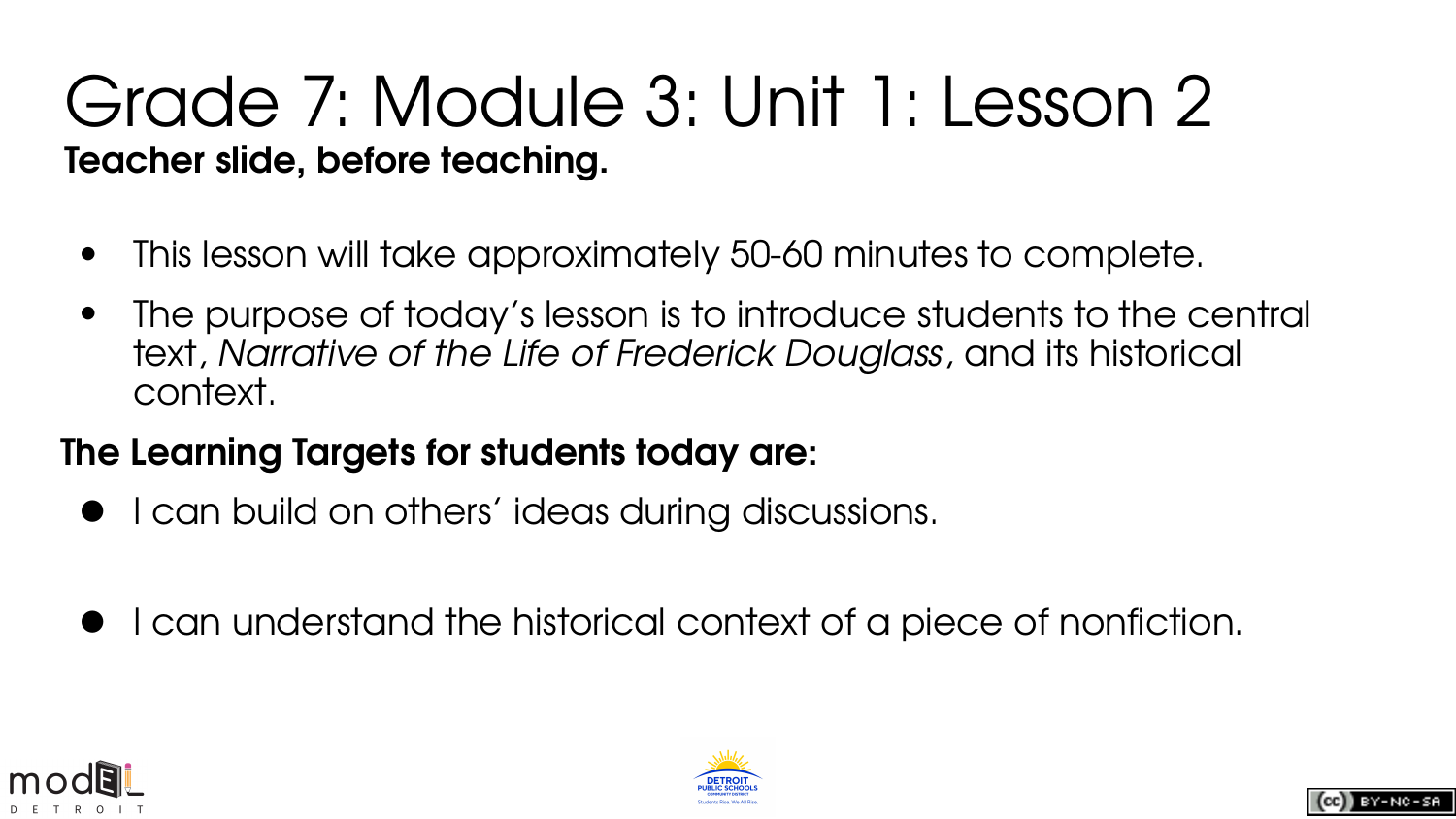

Grade 7: Module 3: Unit 1: Lesson 2
Teacher slide, before teaching.

This lesson will take approximately 50-60 minutes to complete.
The purpose of today’s lesson is to introduce students to the central text, Narrative of the Life of Frederick Douglass, and its historical context.
The Learning Targets for students today are:
I can build on others’ ideas during discussions.

I can understand the historical context of a piece of nonfiction.